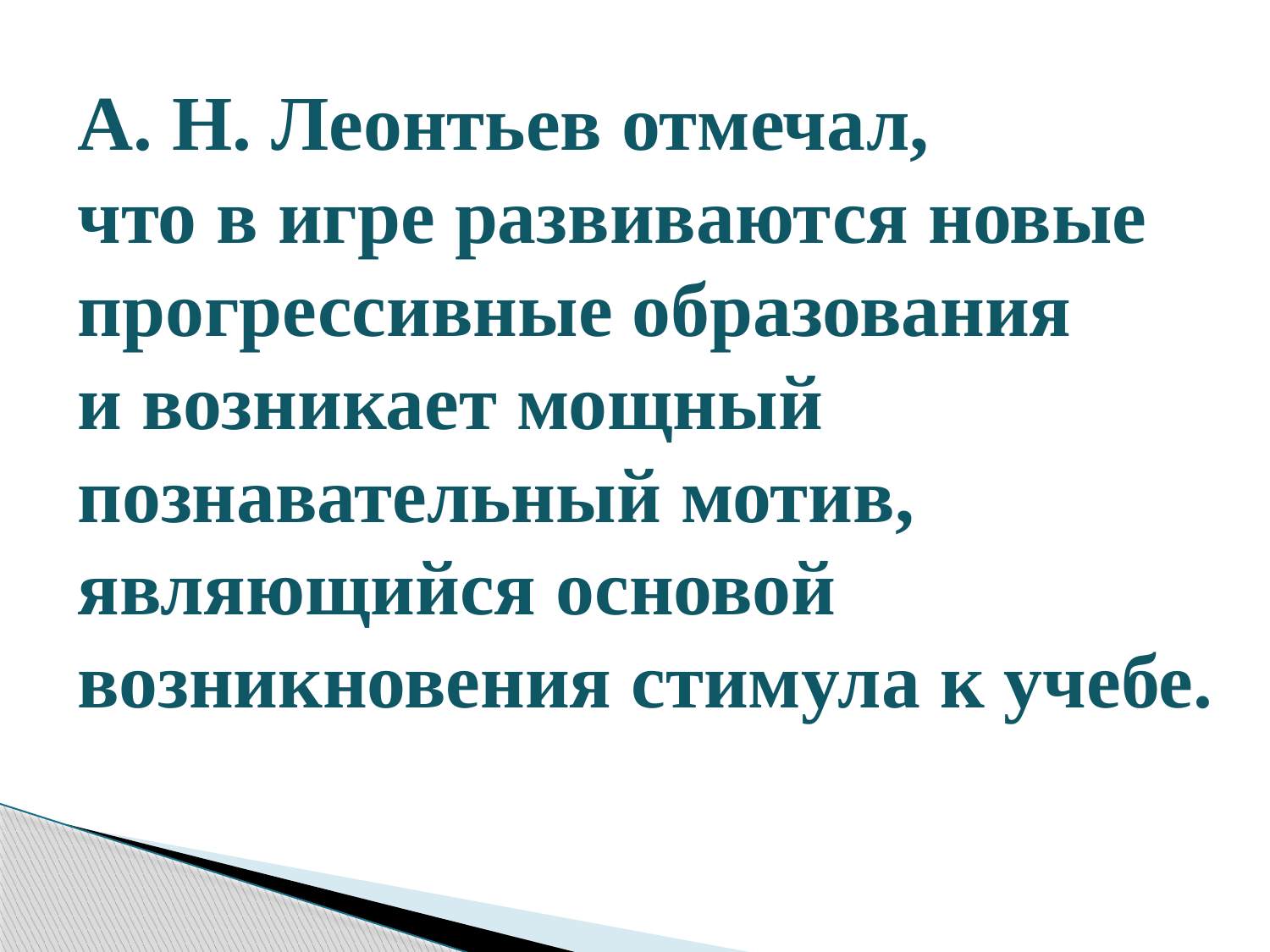

А. Н. Леонтьев отмечал,
что в игре развиваются новые
прогрессивные образования
и возникает мощный
познавательный мотив,
являющийся основой
возникновения стимула к учебе.